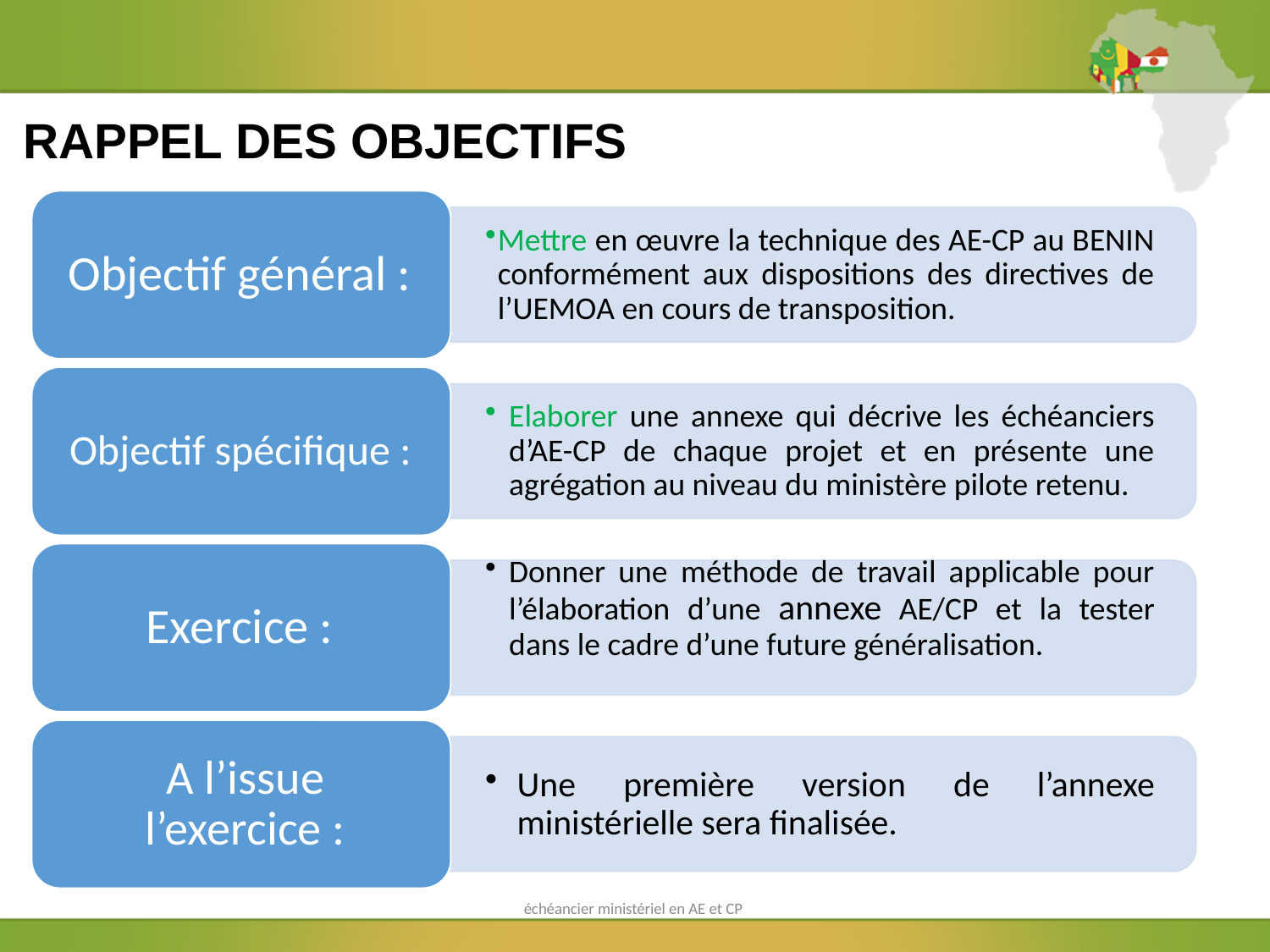

# RAPPEL DES OBJECTIFS
Mettre en œuvre la technique des AE-CP au BENIN conformément aux dispositions des directives de l’UEMOA en cours de transposition.
Objectif général :
Elaborer une annexe qui décrive les échéanciers d’AE-CP de chaque projet et en présente une agrégation au niveau du ministère pilote retenu.
Objectif spécifique :
Donner une méthode de travail applicable pour l’élaboration d’une annexe AE/CP et la tester dans le cadre d’une future généralisation.

Exercice :
Une première version de l’annexe ministérielle sera finalisée.
A l’issue l’exercice :
échéancier ministériel en AE et CP